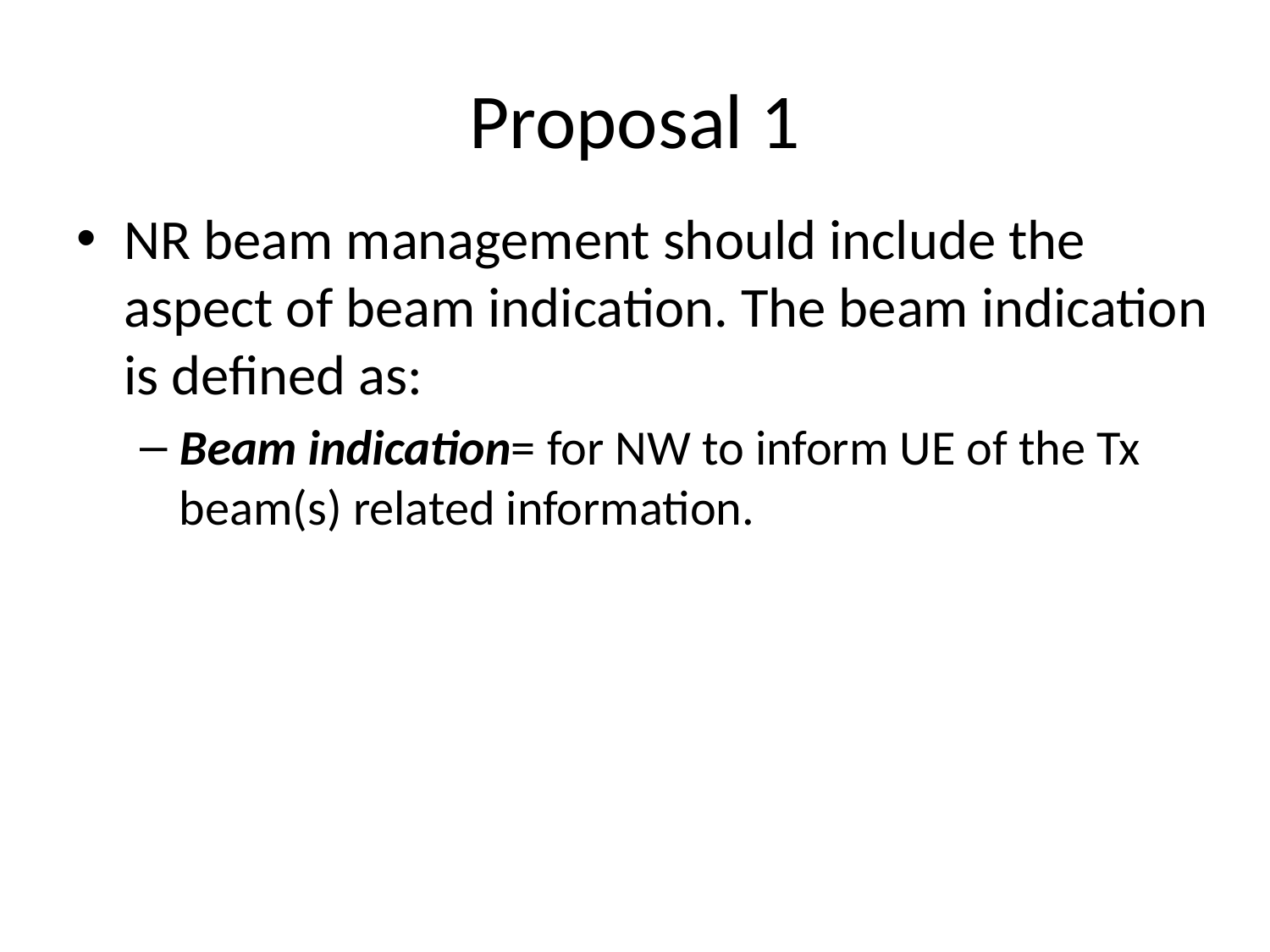

# Proposal 1
NR beam management should include the aspect of beam indication. The beam indication is defined as:
Beam indication= for NW to inform UE of the Tx beam(s) related information.